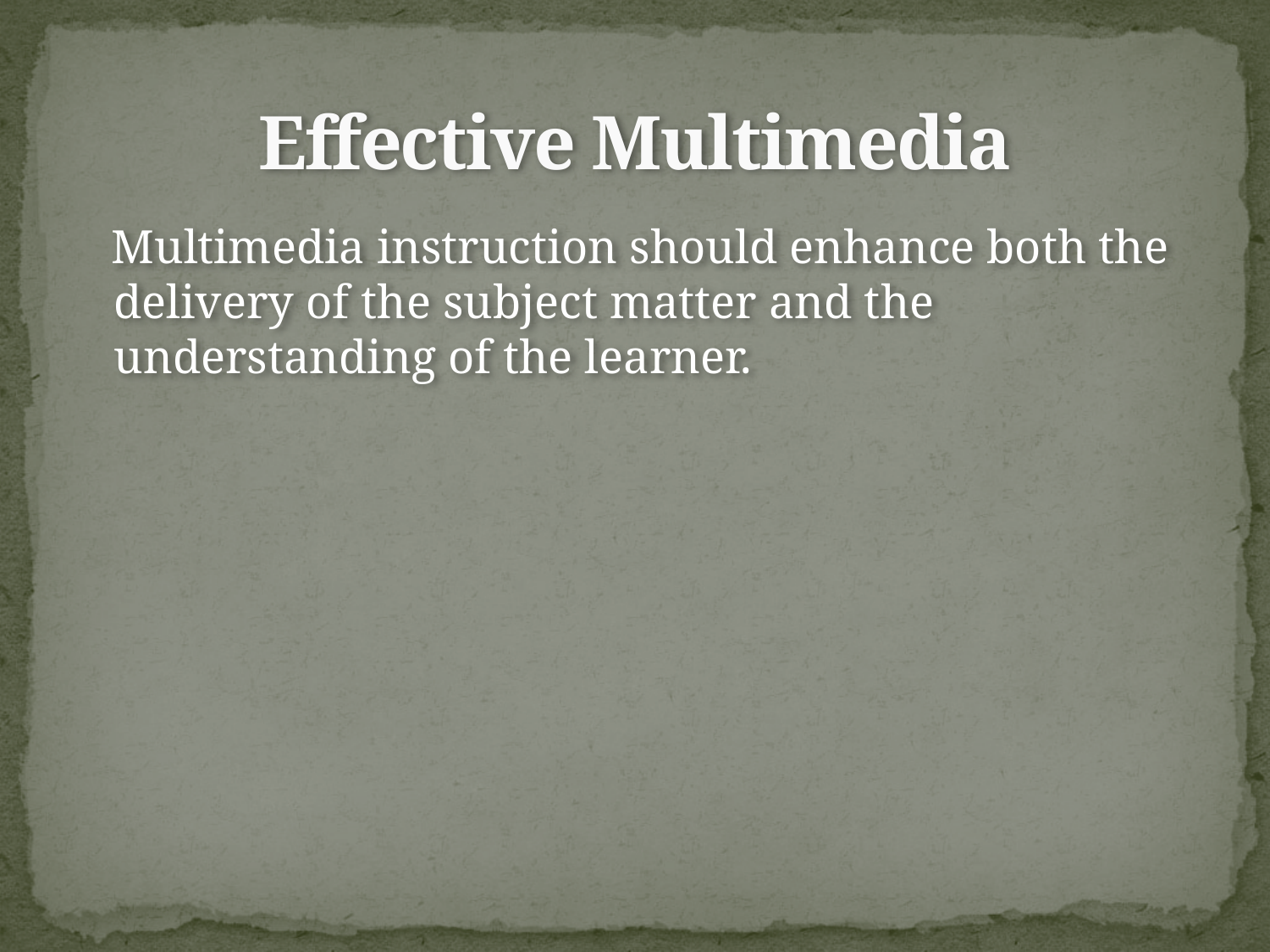

# Effective Multimedia
   Multimedia instruction should enhance both the delivery of the subject matter and the understanding of the learner.